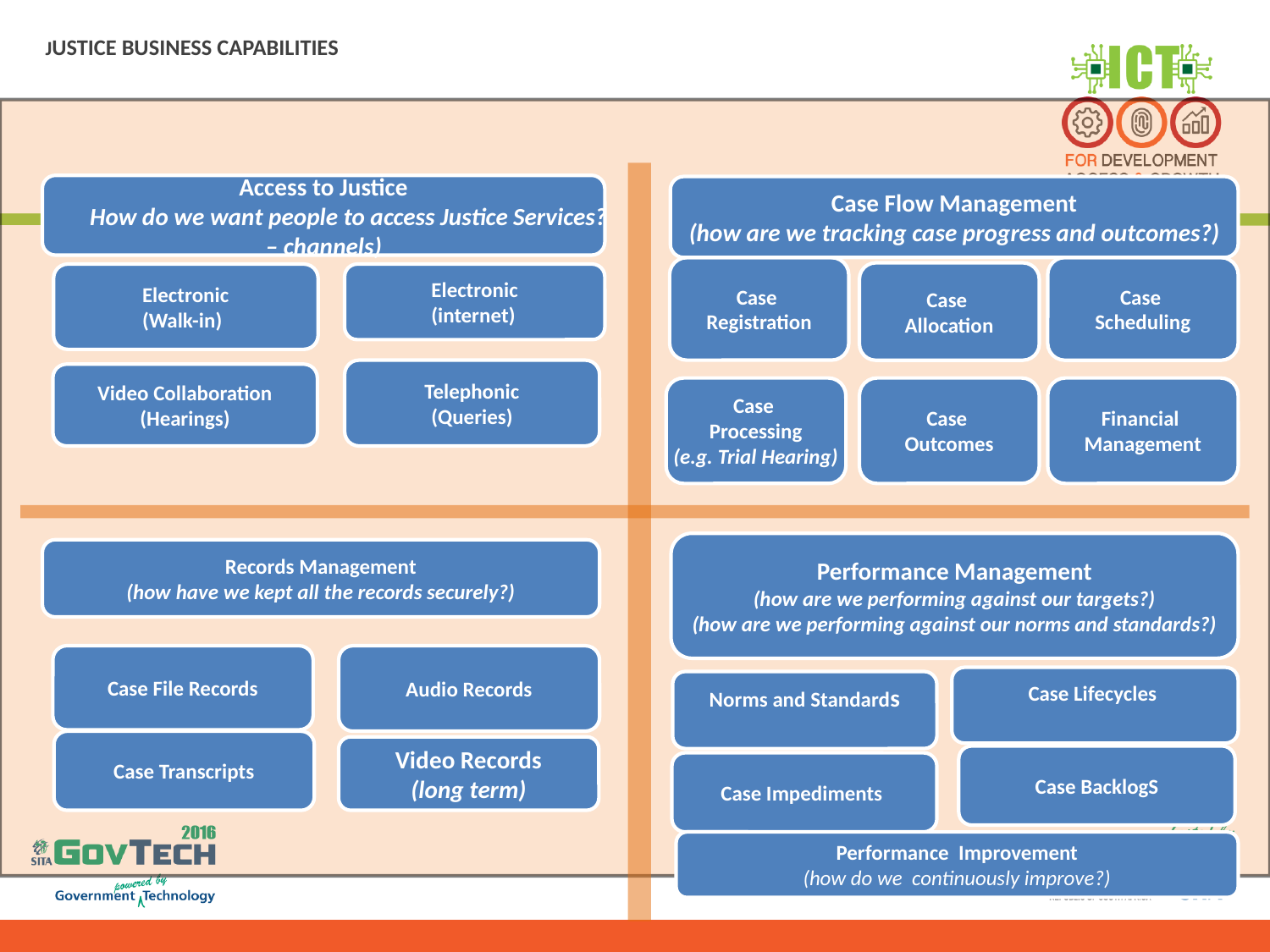

# JUSTICE BUSINESS CAPABILITIES

Access to Justice
          How do we want people to access Justice Services?
– channels)

Case Flow Management
(how are we tracking case progress and outcomes?)

Electronic
(internet)

Electronic
(Walk-in)

Case
Allocation

Case
Scheduling

Video Collaboration
(Hearings)

Telephonic
(Queries)
Case
Registration

Case
Processing
(e.g. Trial Hearing)
Financial
Management

Case
Outcomes

Performance Management
(how are we performing against our targets?)
(how are we performing against our norms and standards?)

Records Management
(how have we kept all the records securely?)

Case File Records

Case Lifecycles

Audio Records

Norms and Standards

Case BacklogS

Case Impediments
Case Transcripts

Video Records
(long term)

Performance  Improvement
(how do we  continuously improve?)